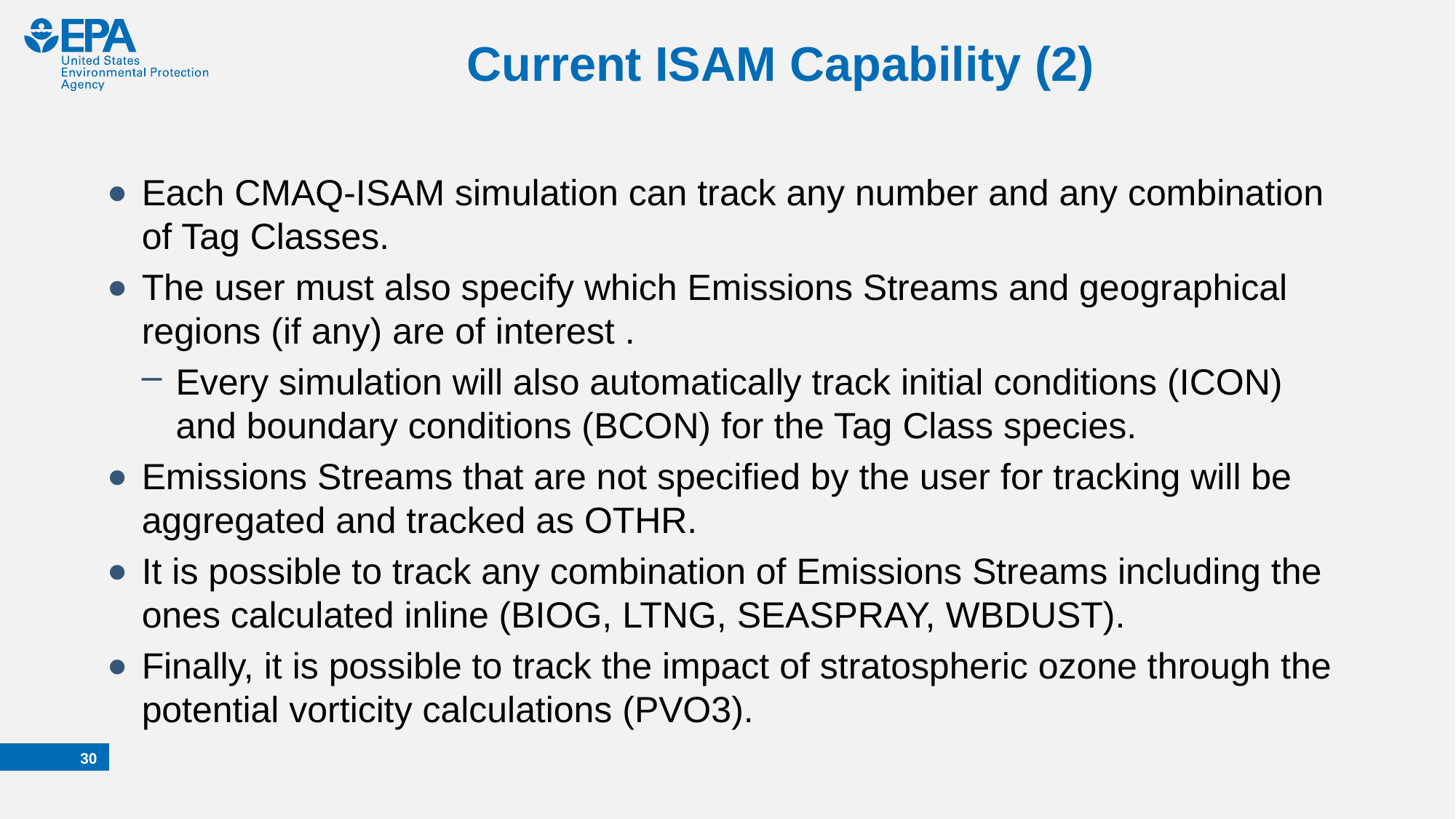

# Current ISAM Capability (2)
Each CMAQ-ISAM simulation can track any number and any combination of Tag Classes.
The user must also specify which Emissions Streams and geographical regions (if any) are of interest .
Every simulation will also automatically track initial conditions (ICON) and boundary conditions (BCON) for the Tag Class species.
Emissions Streams that are not specified by the user for tracking will be aggregated and tracked as OTHR.
It is possible to track any combination of Emissions Streams including the ones calculated inline (BIOG, LTNG, SEASPRAY, WBDUST).
Finally, it is possible to track the impact of stratospheric ozone through the potential vorticity calculations (PVO3).
30